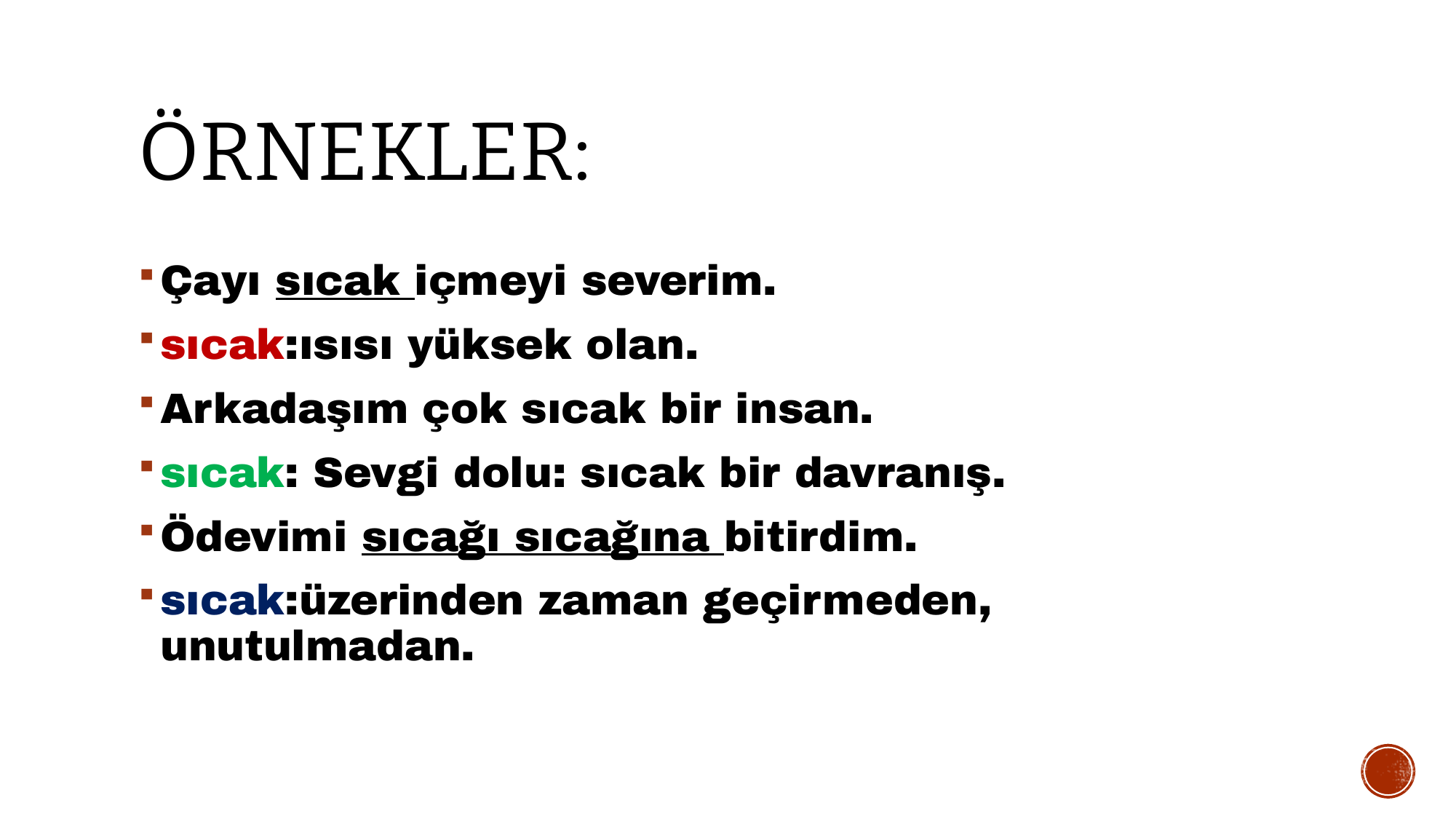

# Örnekler:
Çayı sıcak içmeyi severim.
sıcak:ısısı yüksek olan.
Arkadaşım çok sıcak bir insan.
sıcak: Sevgi dolu: sıcak bir davranış.
Ödevimi sıcağı sıcağına bitirdim.
sıcak:üzerinden zaman geçirmeden, unutulmadan.